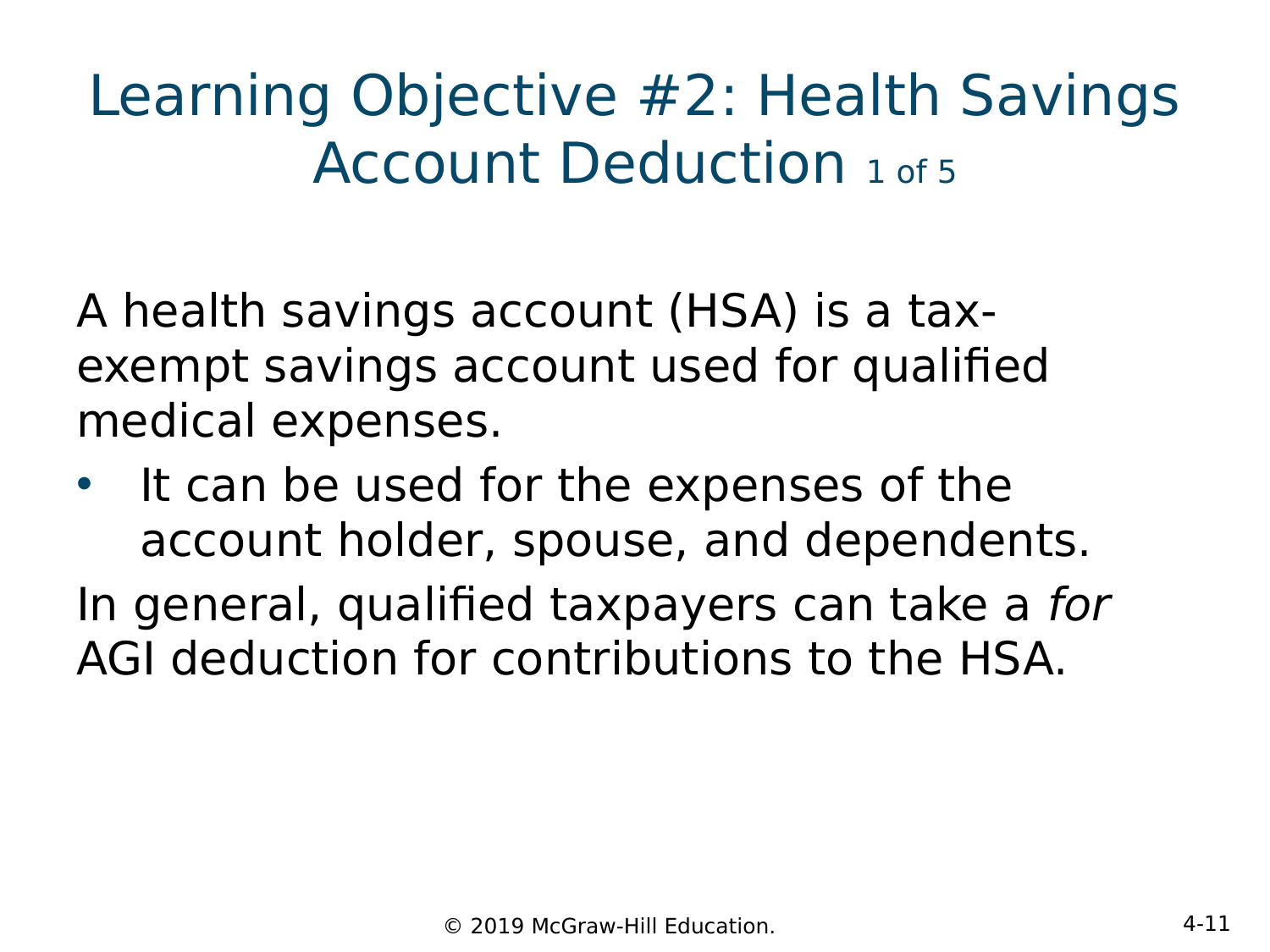

# Learning Objective #2: Health Savings Account Deduction 1 of 5
A health savings account (HSA) is a tax-exempt savings account used for qualified medical expenses.
It can be used for the expenses of the account holder, spouse, and dependents.
In general, qualified taxpayers can take a for AGI deduction for contributions to the HSA.